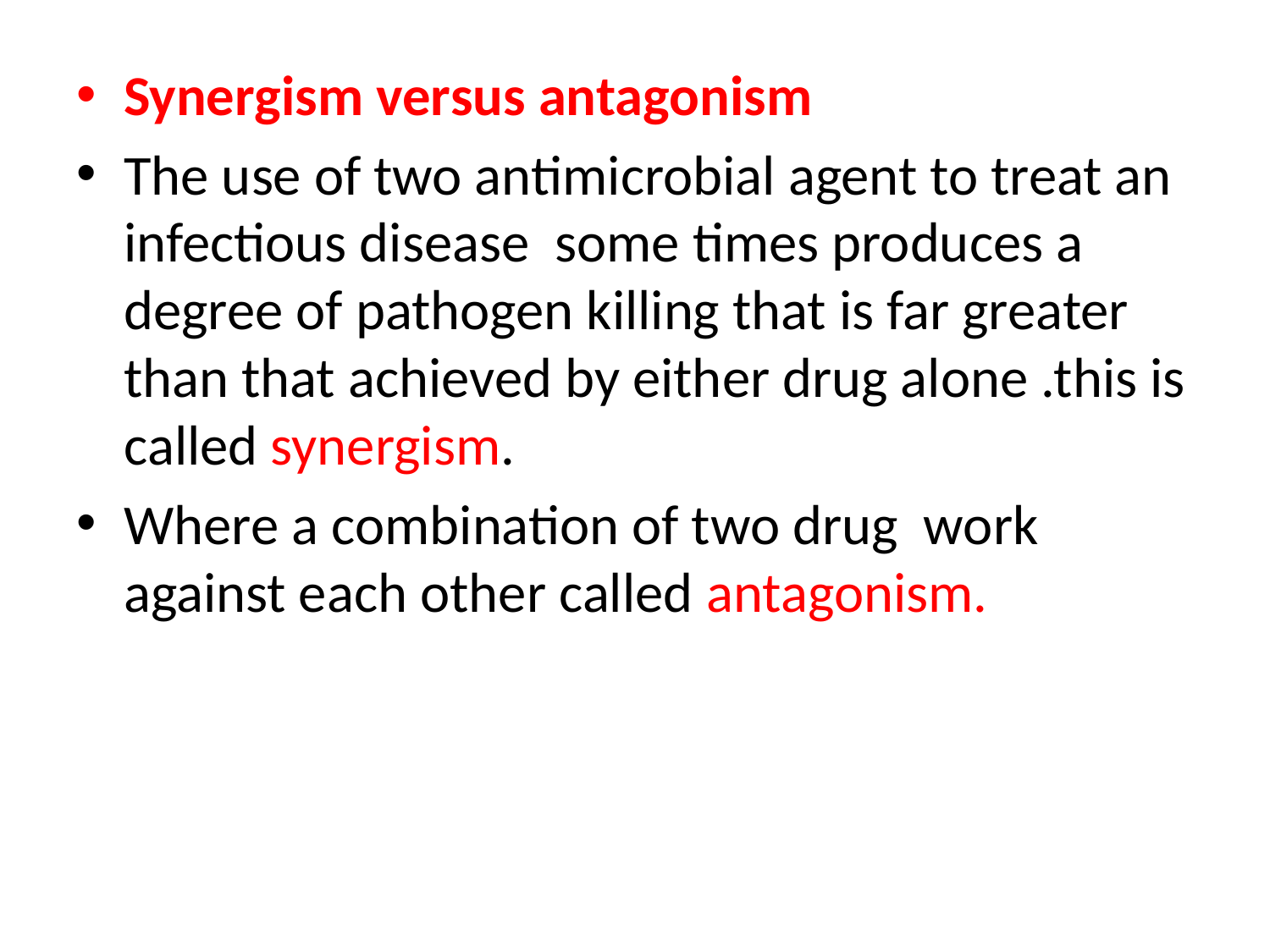

Synergism versus antagonism
The use of two antimicrobial agent to treat an infectious disease  some times produces a degree of pathogen killing that is far greater than that achieved by either drug alone .this is called synergism.
Where a combination of two drug  work against each other called antagonism.